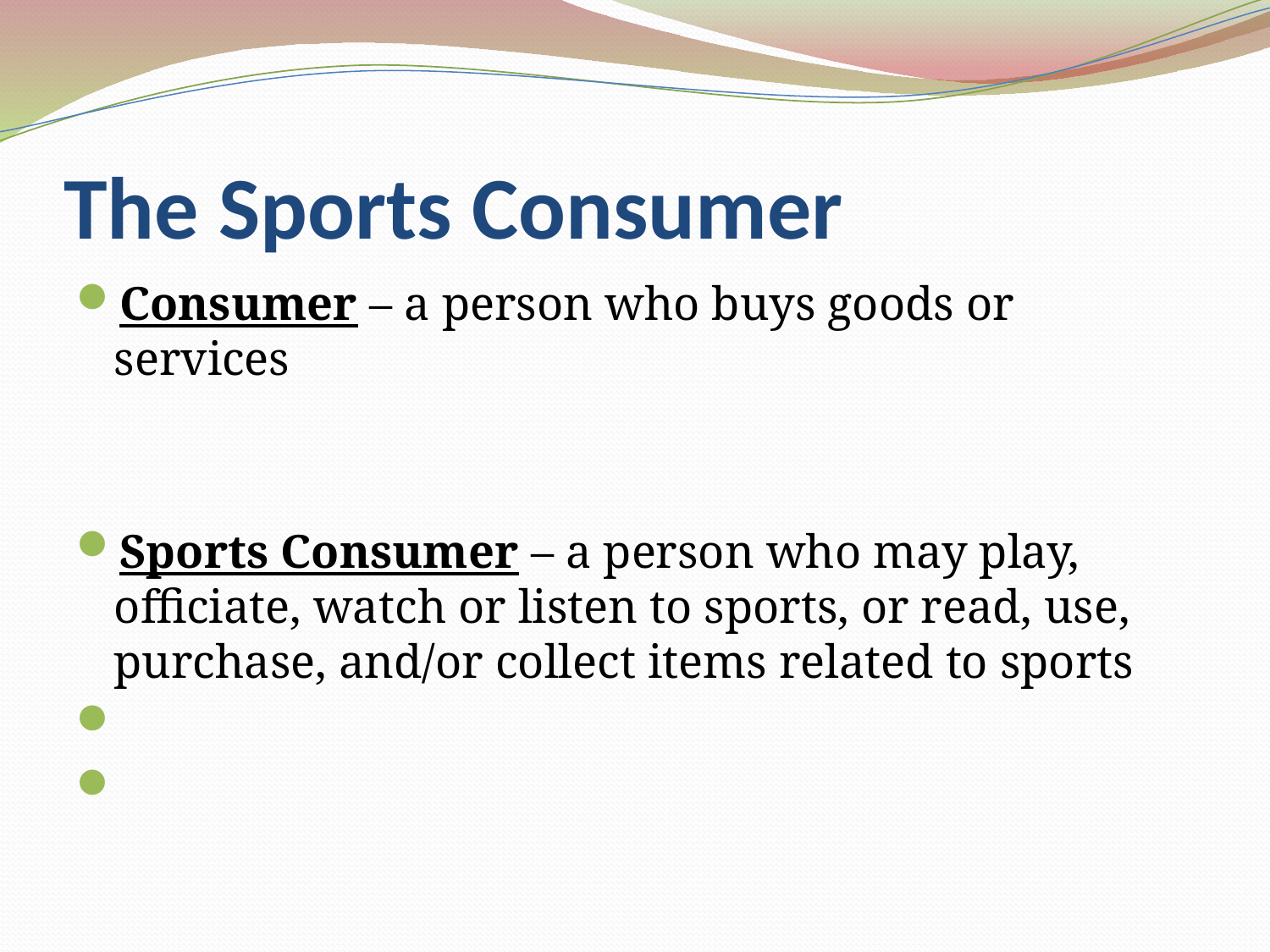

# The Sports Consumer
Consumer – a person who buys goods or services

Sports Consumer – a person who may play, officiate, watch or listen to sports, or read, use, purchase, and/or collect items related to sports